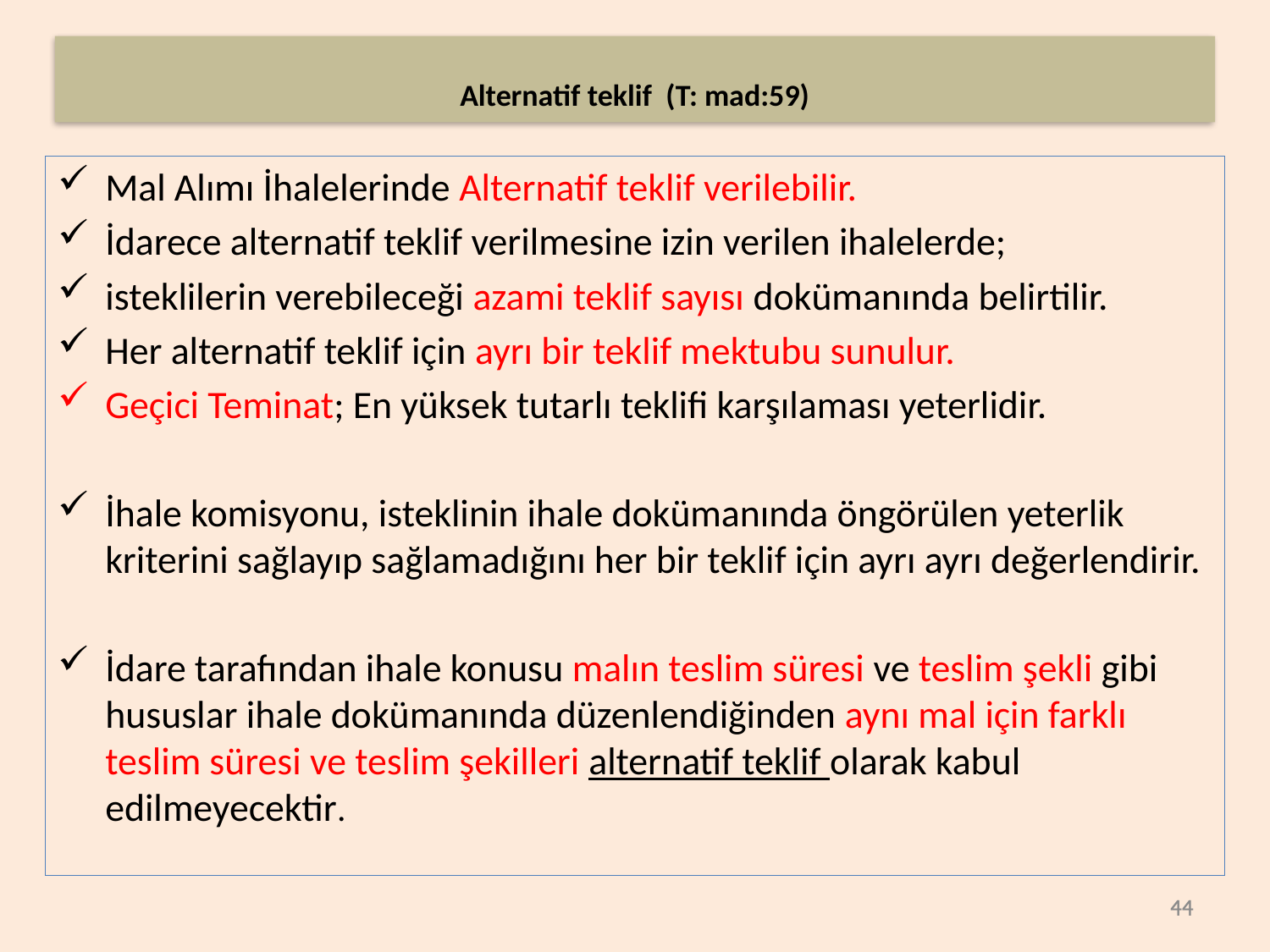

Alternatif teklif  (T: mad:59)

Mal Alımı İhalelerinde Alternatif teklif verilebilir.
İdarece alternatif teklif verilmesine izin verilen ihalelerde;
isteklilerin verebileceği azami teklif sayısı dokümanında belirtilir.
Her alternatif teklif için ayrı bir teklif mektubu sunulur.
Geçici Teminat; En yüksek tutarlı teklifi karşılaması yeterlidir.

İhale komisyonu, isteklinin ihale dokümanında öngörülen yeterlik kriterini sağlayıp sağlamadığını her bir teklif için ayrı ayrı değerlendirir.

İdare tarafından ihale konusu malın teslim süresi ve teslim şekli gibi hususlar ihale dokümanında düzenlendiğinden aynı mal için farklı teslim süresi ve teslim şekilleri alternatif teklif olarak kabul edilmeyecektir.

44